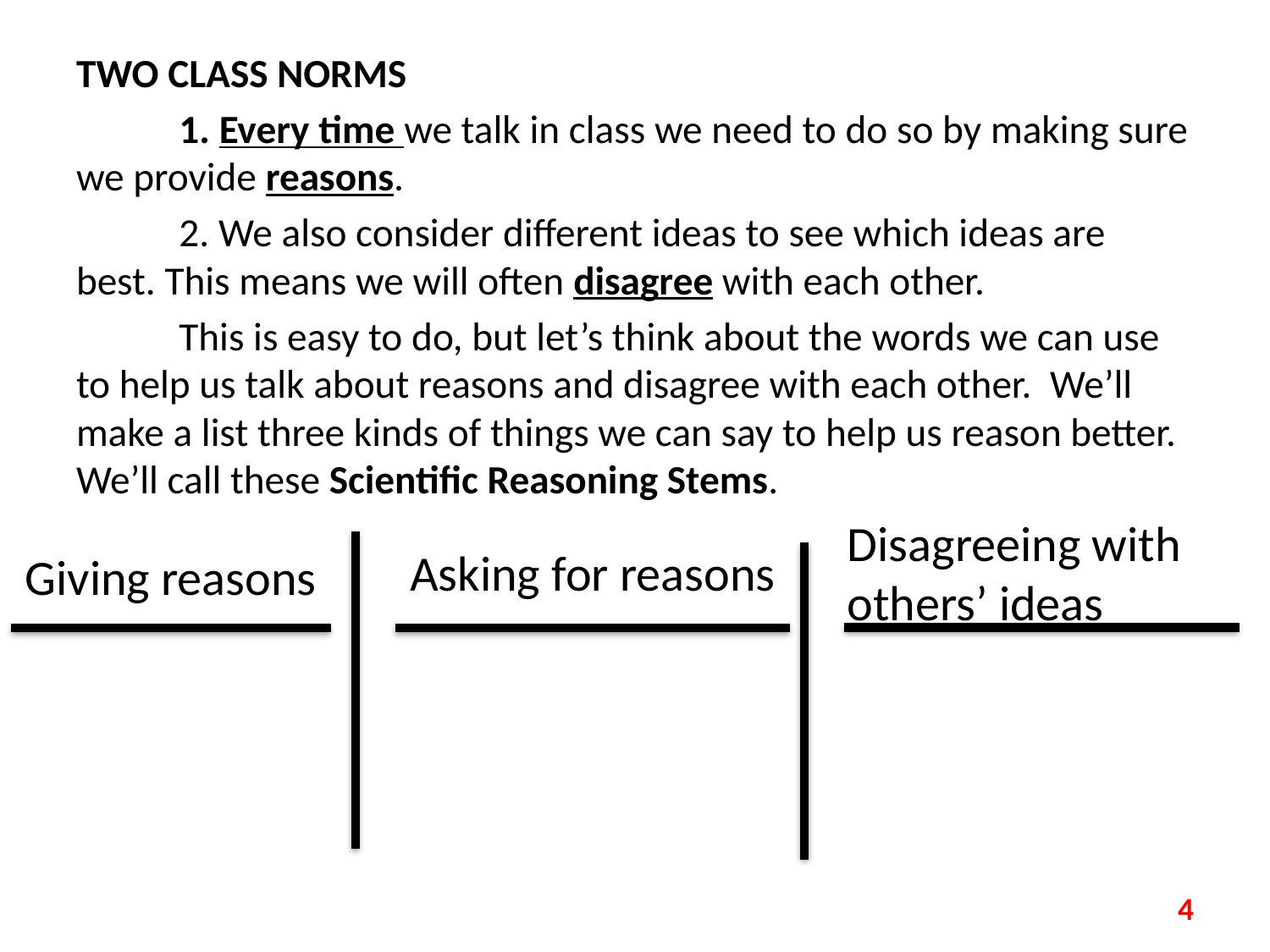

TWO CLASS NORMS
	1. Every time we talk in class we need to do so by making sure we provide reasons.
	2. We also consider different ideas to see which ideas are best. This means we will often disagree with each other.
	This is easy to do, but let’s think about the words we can use to help us talk about reasons and disagree with each other.  We’ll make a list three kinds of things we can say to help us reason better.  We’ll call these Scientific Reasoning Stems.

Disagreeing with others’ ideas
Asking for reasons
Giving reasons
4